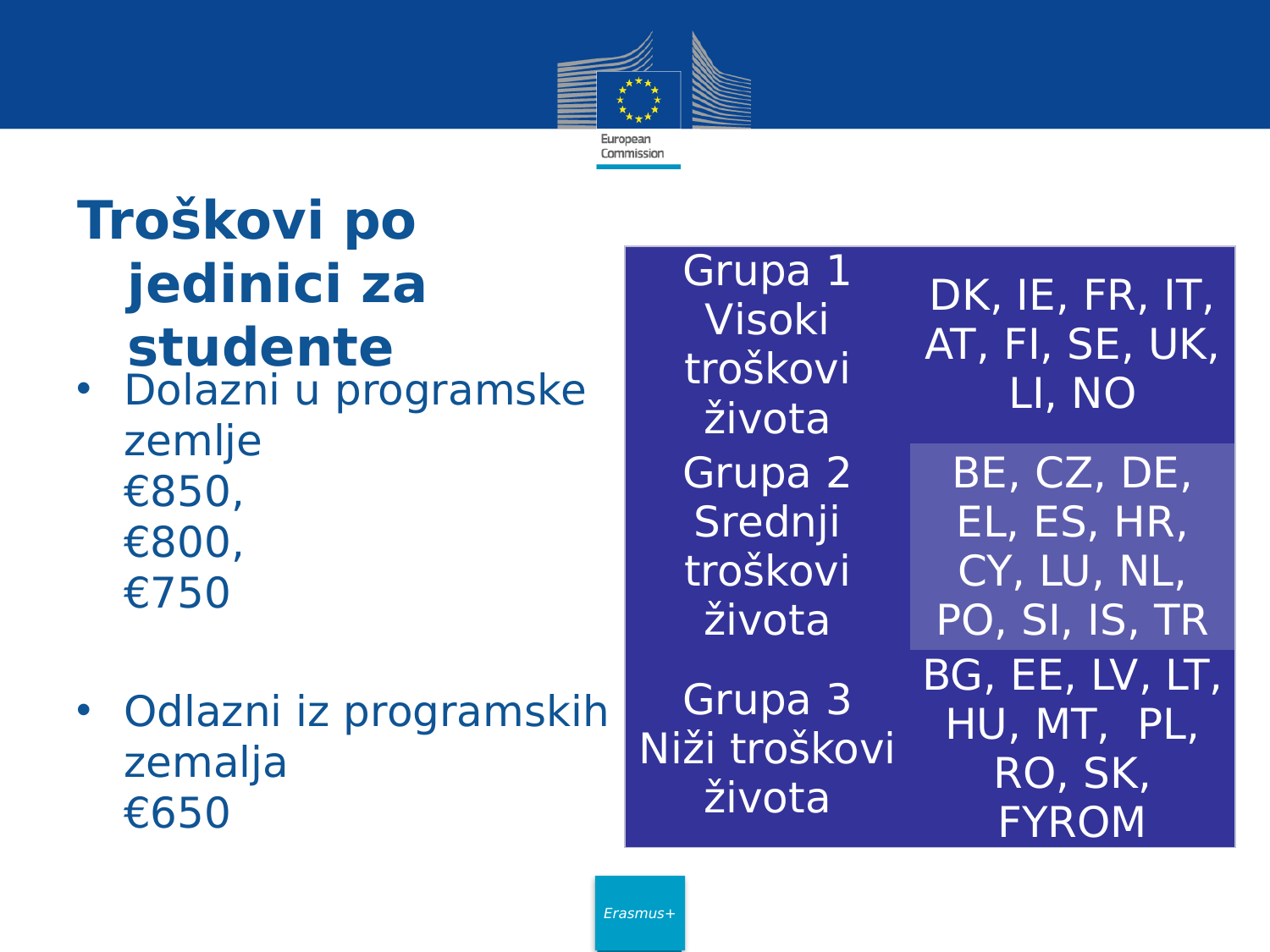

# Troškovi po jedinici za studente
| Grupa 1 Visoki troškovi života | DK, IE, FR, IT, AT, FI, SE, UK, LI, NO |
| --- | --- |
| Grupa 2 Srednji troškovi života | BE, CZ, DE, EL, ES, HR, CY, LU, NL, PO, SI, IS, TR |
| Grupa 3 Niži troškovi života | BG, EE, LV, LT, HU, MT, PL, RO, SK, FYROM |
Dolazni u programske zemlje
€850,
€800,
€750

Odlazni iz programskih zemalja
€650